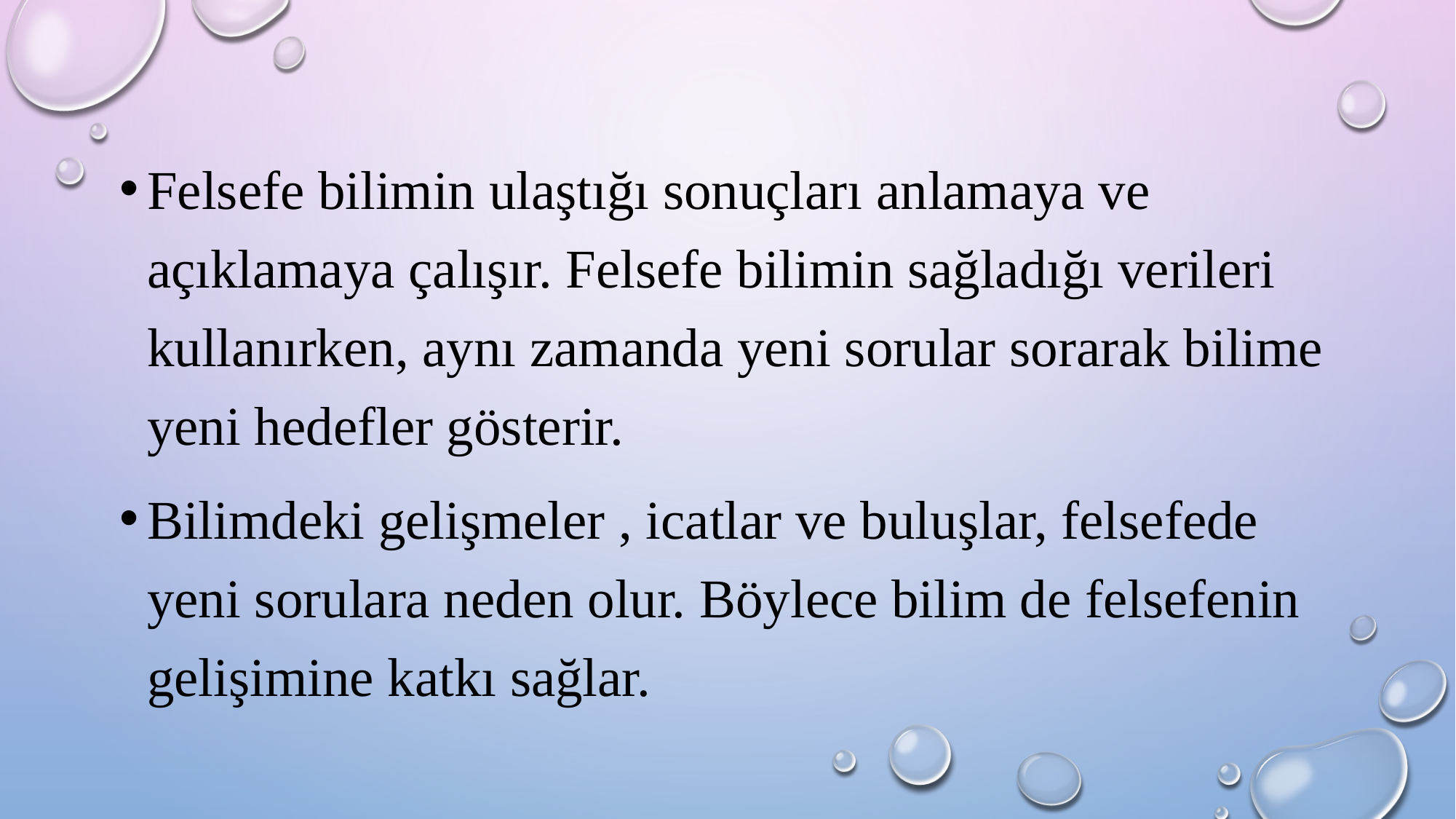

#
Felsefe bilimin ulaştığı sonuçları anlamaya ve açıklamaya çalışır. Felsefe bilimin sağladığı verileri kullanırken, aynı zamanda yeni sorular sorarak bilime yeni hedefler gösterir.
Bilimdeki gelişmeler , icatlar ve buluşlar, felsefede yeni sorulara neden olur. Böylece bilim de felsefenin gelişimine katkı sağlar.